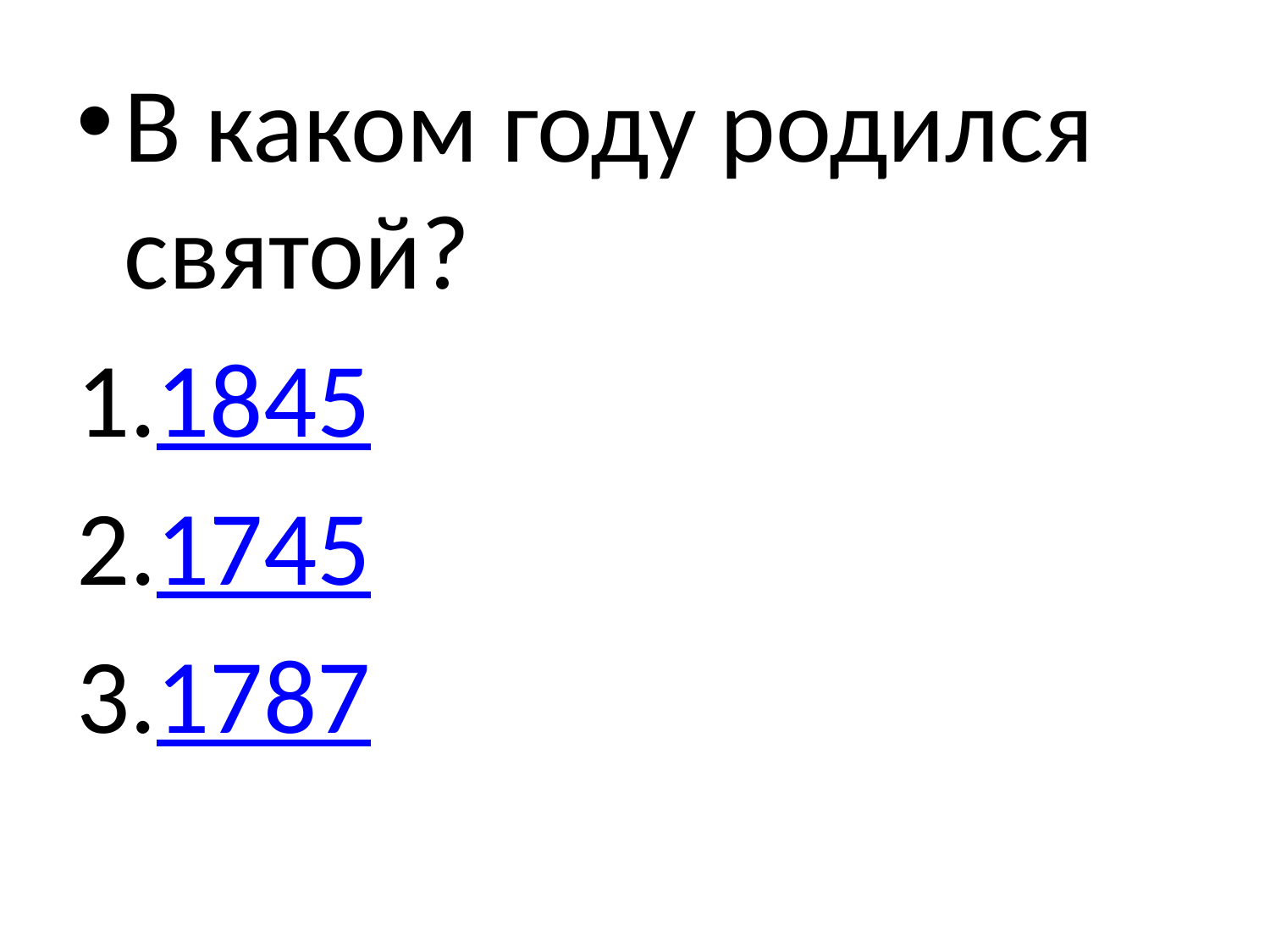

В каком году родился святой?
1845
1745
1787